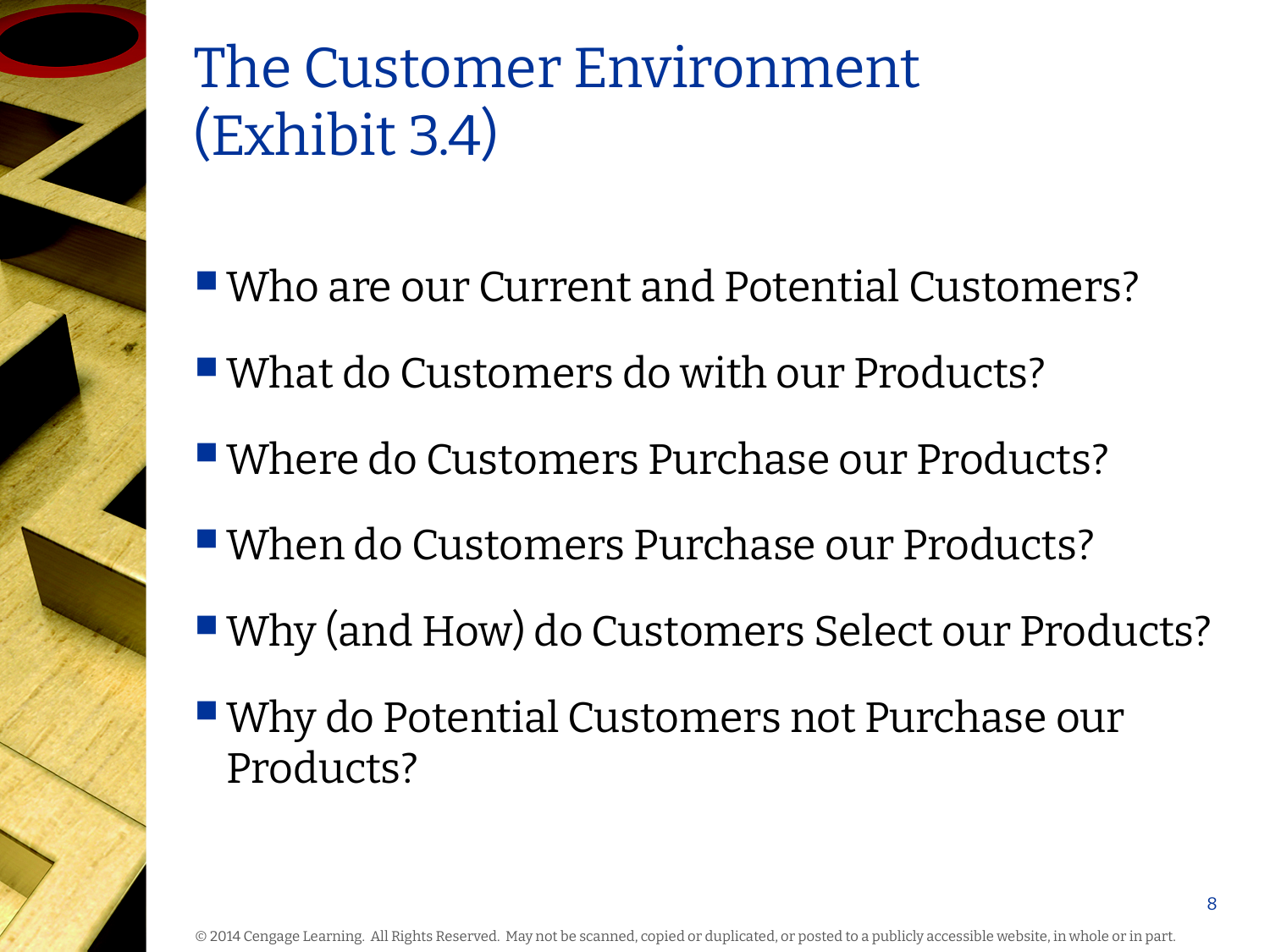

# The Customer Environment (Exhibit 3.4)

Who are our Current and Potential Customers?
What do Customers do with our Products?
Where do Customers Purchase our Products?
When do Customers Purchase our Products?
Why (and How) do Customers Select our Products?
Why do Potential Customers not Purchase our Products?
8